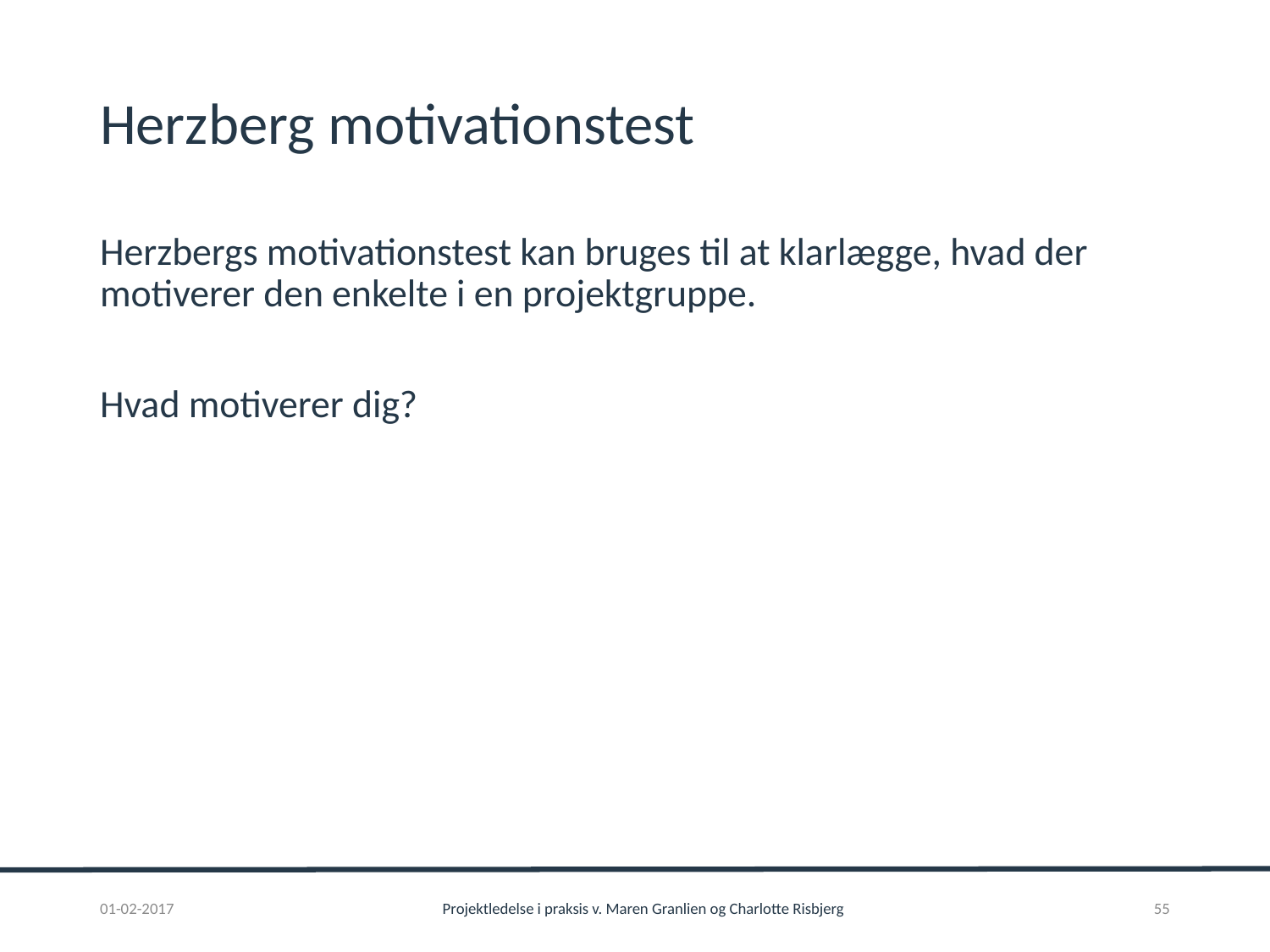

# Herzberg motivationstest
Herzbergs motivationstest kan bruges til at klarlægge, hvad der motiverer den enkelte i en projektgruppe.

Hvad motiverer dig?
01-02-2017
Projektledelse i praksis v. Maren Granlien og Charlotte Risbjerg
55